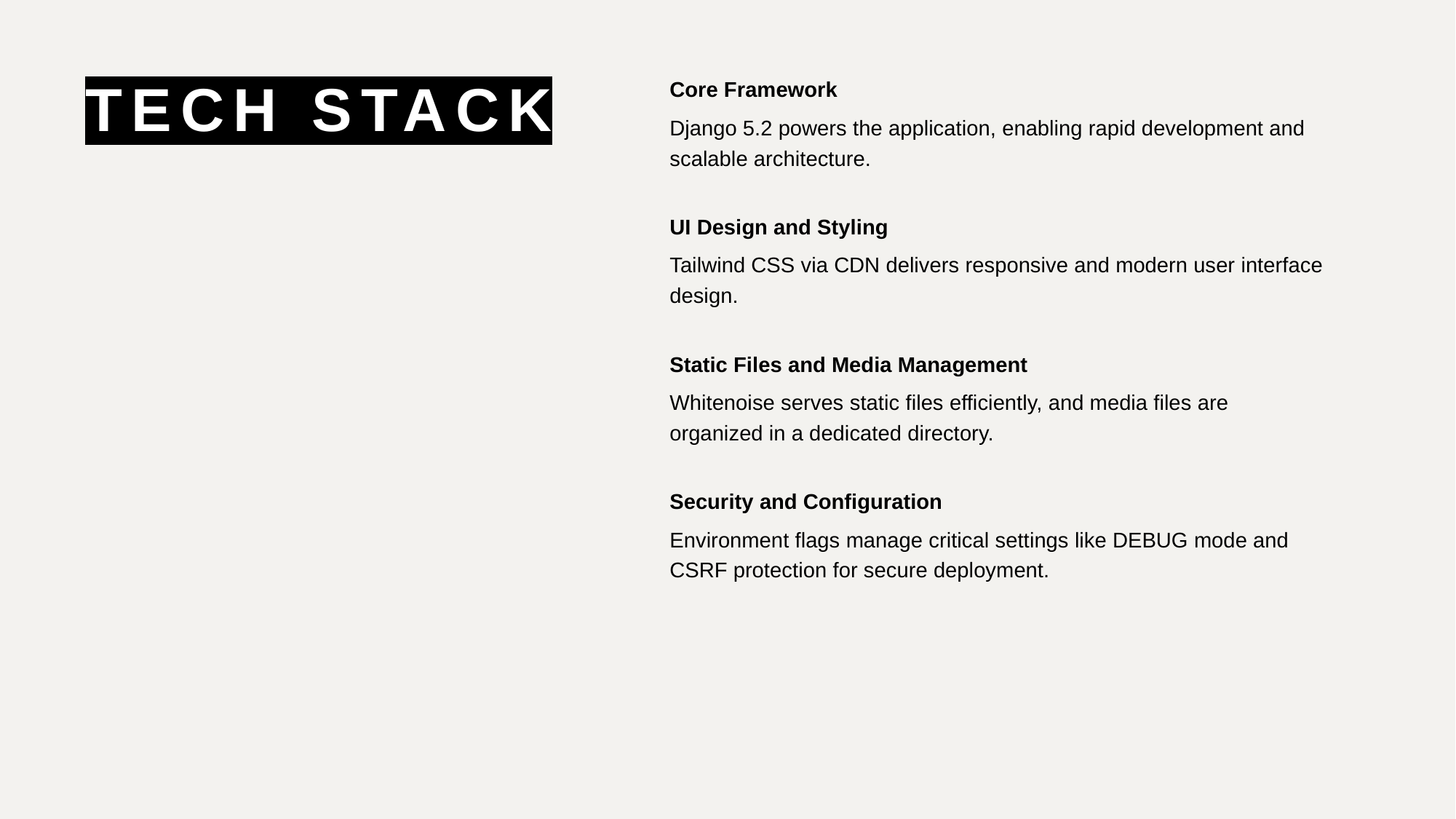

# Tech Stack
Core Framework
Django 5.2 powers the application, enabling rapid development and scalable architecture.
UI Design and Styling
Tailwind CSS via CDN delivers responsive and modern user interface design.
Static Files and Media Management
Whitenoise serves static files efficiently, and media files are organized in a dedicated directory.
Security and Configuration
Environment flags manage critical settings like DEBUG mode and CSRF protection for secure deployment.